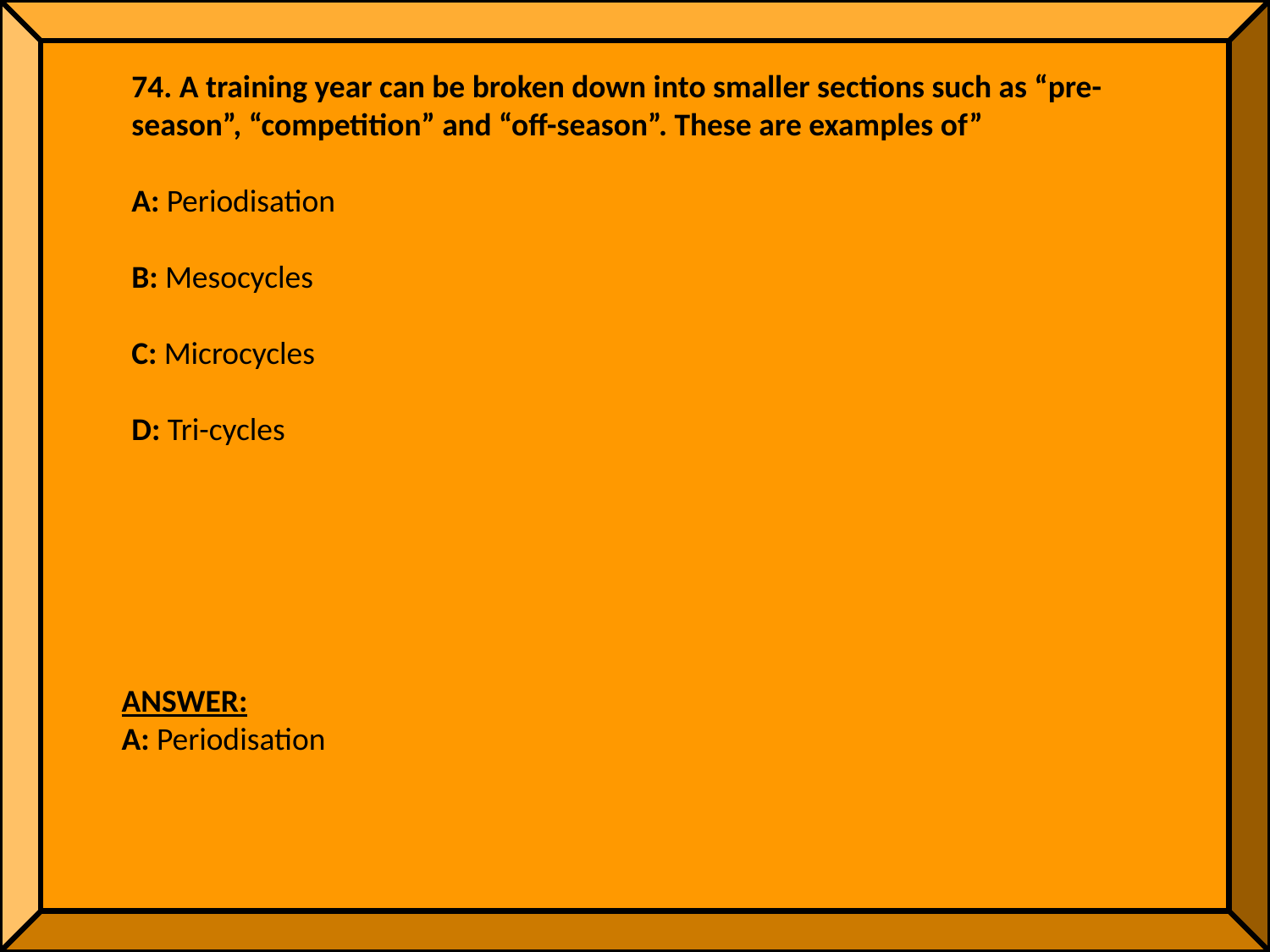

74. A training year can be broken down into smaller sections such as “pre-season”, “competition” and “off-season”. These are examples of”

A: Periodisation

B: Mesocycles

C: Microcycles

D: Tri-cycles

ANSWER:
A: Periodisation